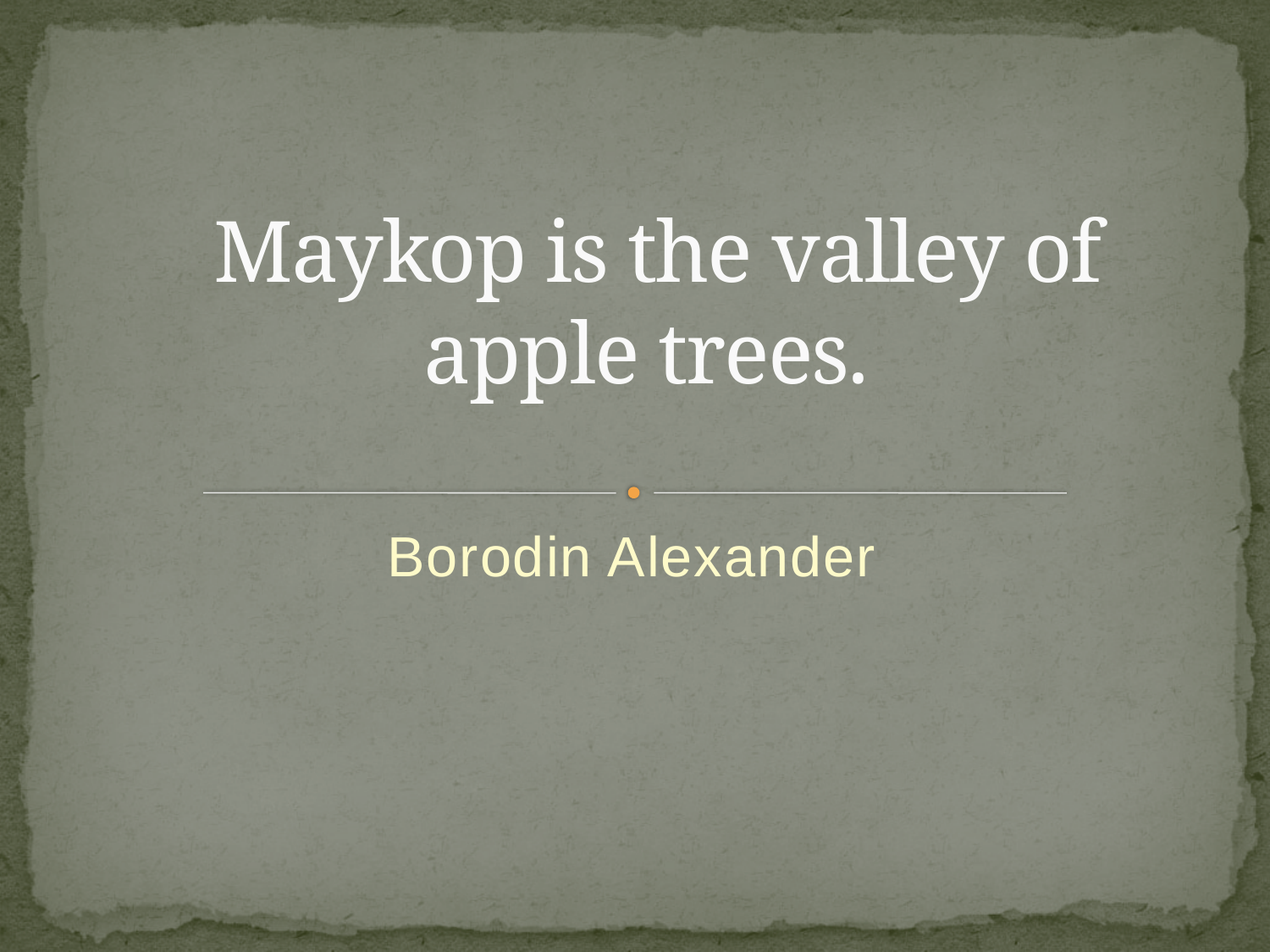

# Maykop is the valley of apple trees.
Borodin Alexander